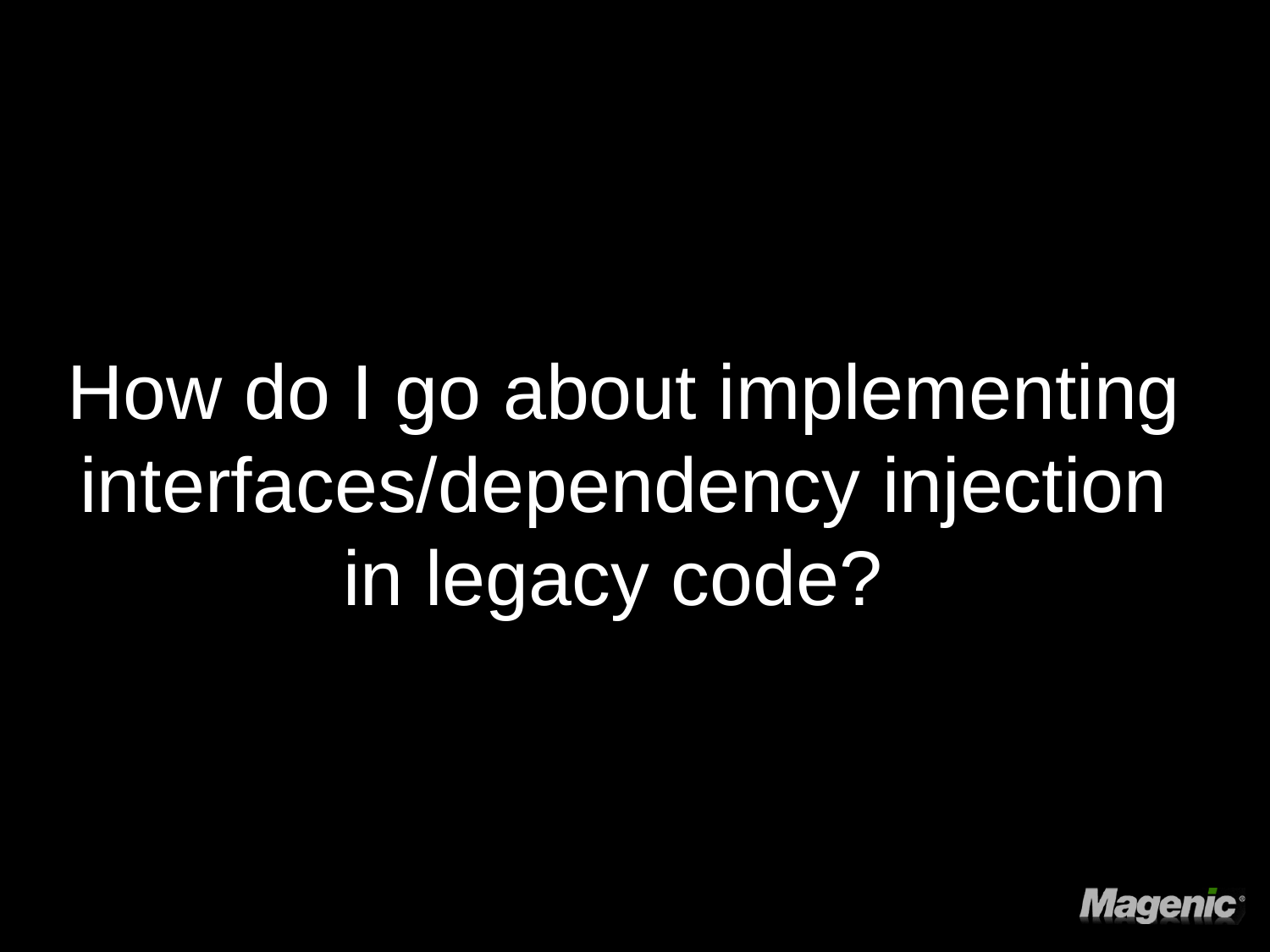

# How do I go about implementing interfaces/dependency injection in legacy code?